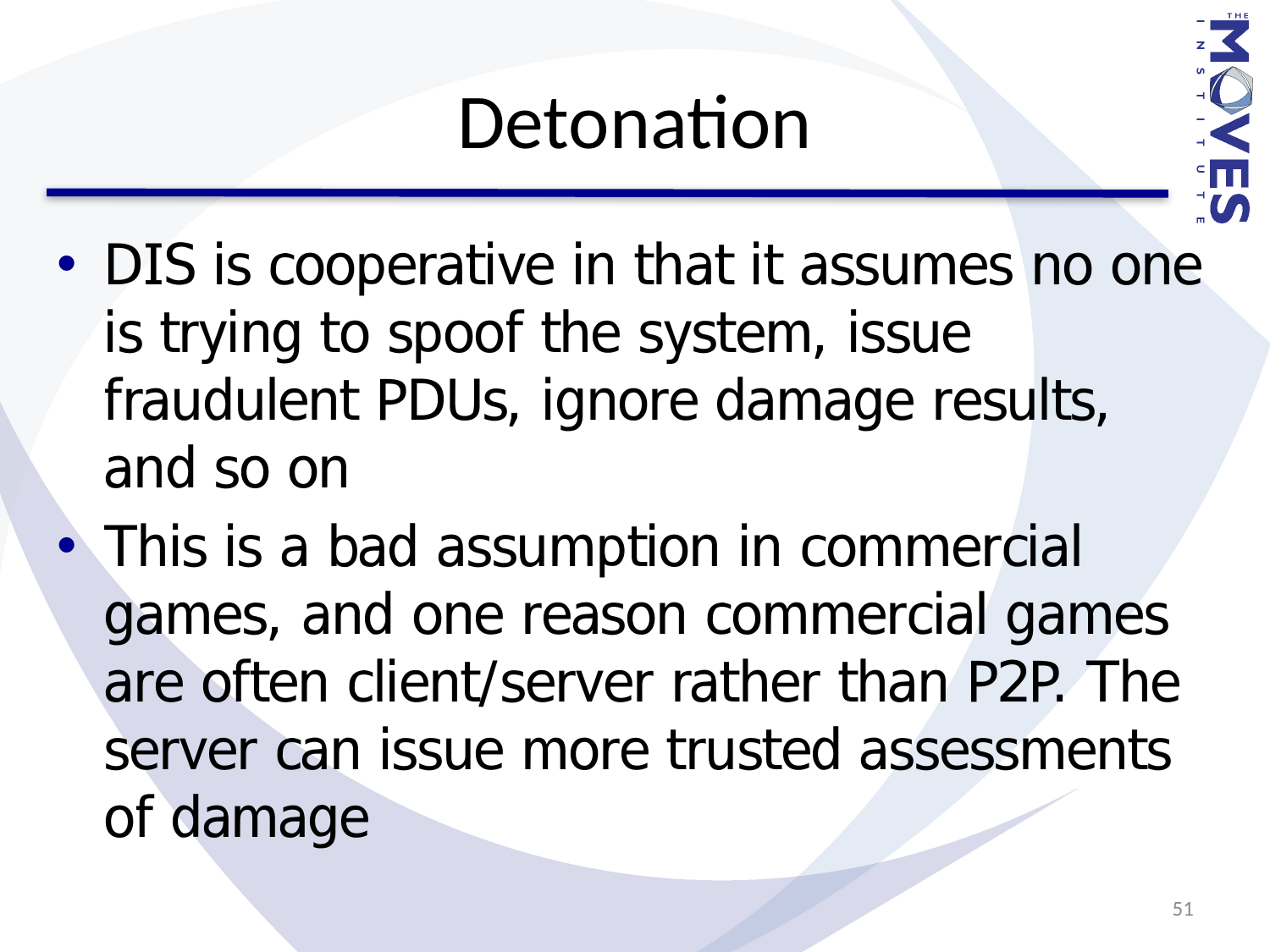

# Detonation
DIS is cooperative in that it assumes no one is trying to spoof the system, issue fraudulent PDUs, ignore damage results, and so on
This is a bad assumption in commercial games, and one reason commercial games are often client/server rather than P2P. The server can issue more trusted assessments of damage
51